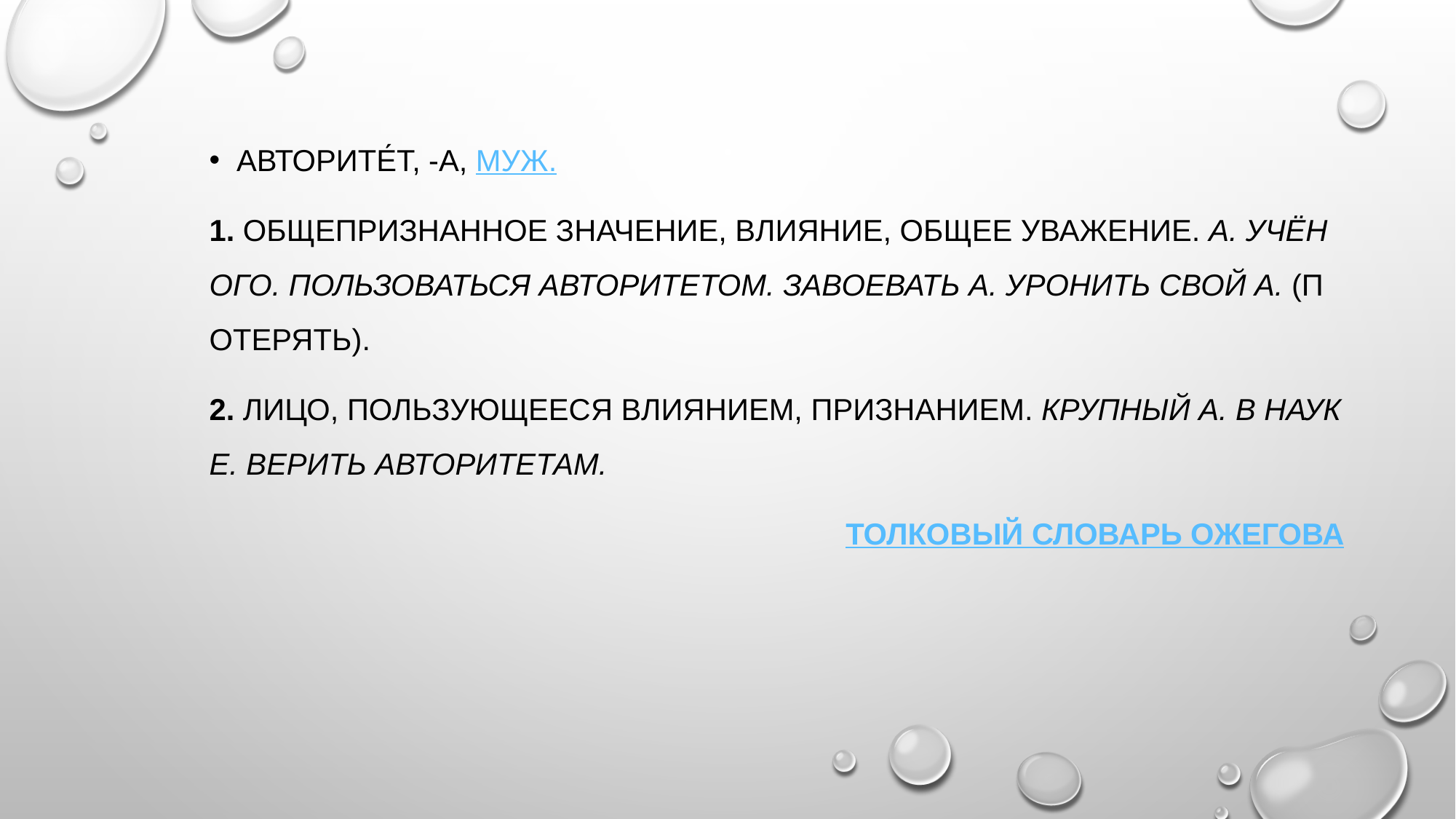

АВТОРИТЕ́Т, -а, муж.
1. Общепризнанное значение, влияние, общее уважение. А. учёного. Пользоваться авторитетом. Завоевать а. Уронить свой а. (потерять).
2. Лицо, пользующееся влиянием, признанием. Крупный а. в науке. Верить авторитетам.
Толковый словарь Ожегова